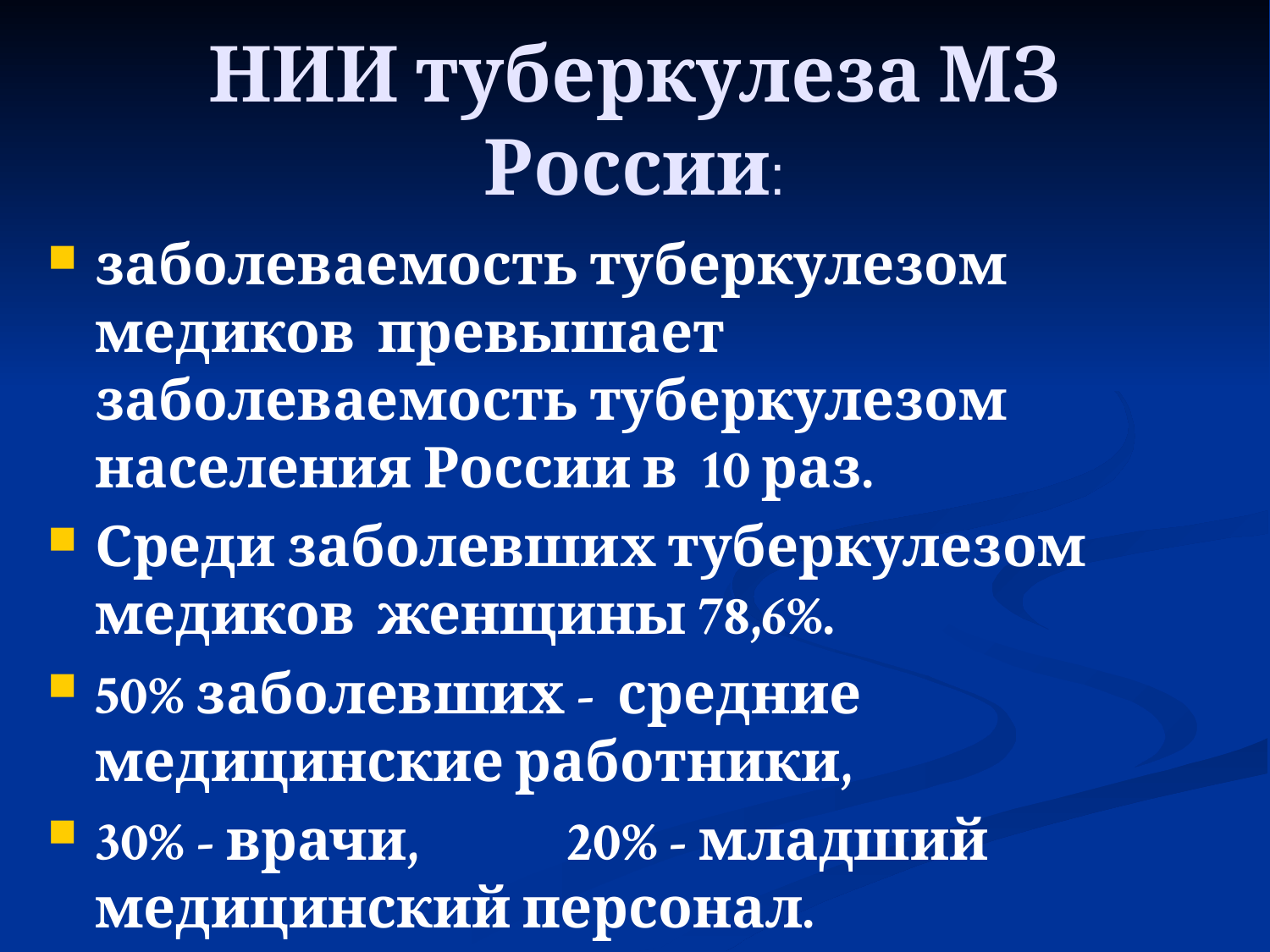

НИИ туберкулеза МЗ России:
заболеваемость туберкулезом медиков  превышает  заболеваемость туберкулезом населения России в  10 раз.
Среди заболевших туберкулезом медиков  женщины 78,6%.
50% заболевших -  средние медицинские работники,
30% - врачи,             20% - младший медицинский персонал.

 у медицинских работников палочка Коха первично устойчива к химиопрепаратам, дает деструктивные формы